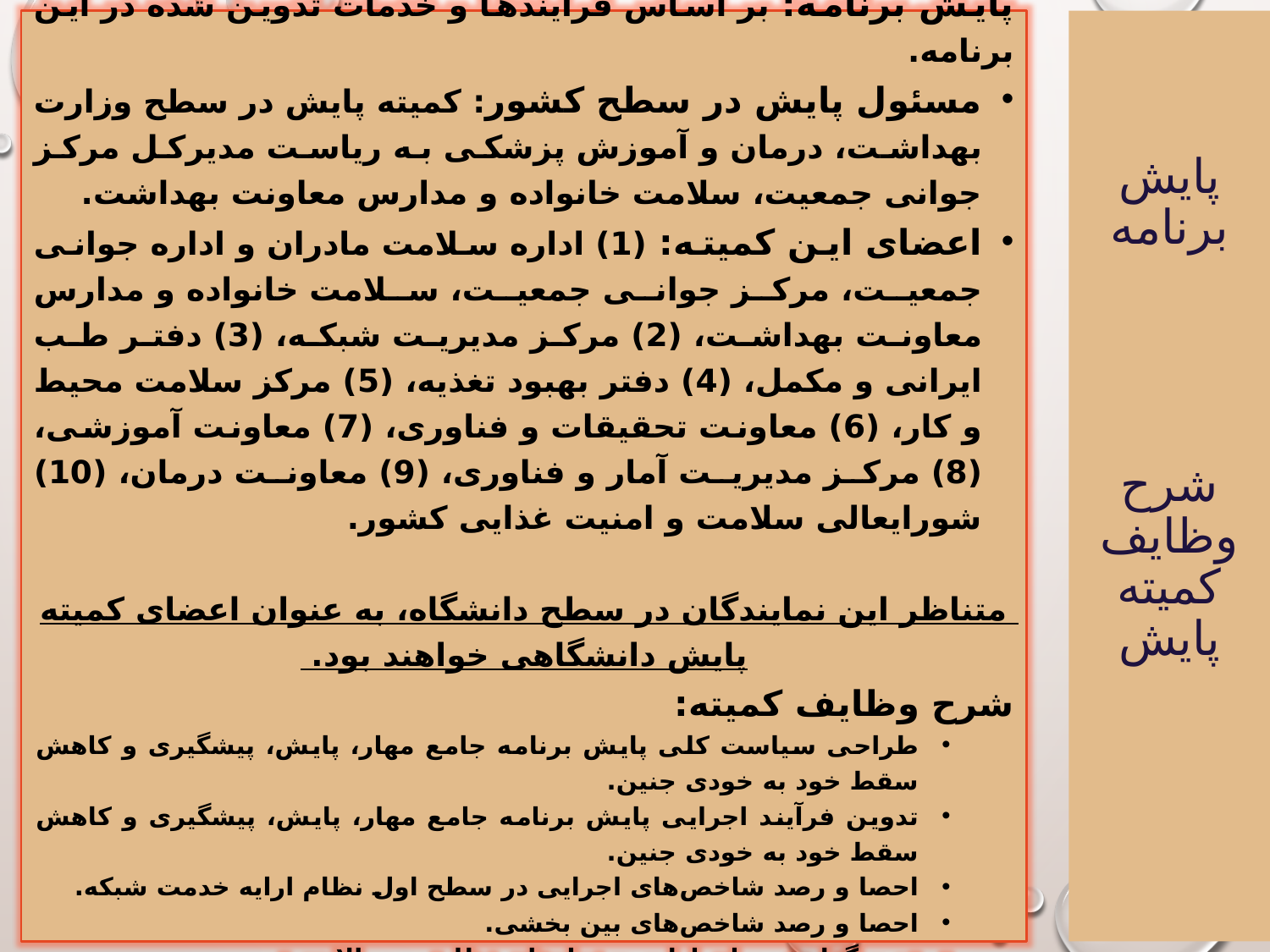

پایش برنامه: بر اساس فرآیندها و خدمات تدوین شده در این برنامه.
مسئول پایش در سطح کشور: کمیته پایش در سطح وزارت بهداشت، درمان و آموزش پزشکی به ریاست مدیرکل مرکز جوانی جمعیت، سلامت خانواده و مدارس معاونت بهداشت.
اعضای این کمیته: (1) اداره سلامت مادران و اداره جوانی جمعیت، مرکز جوانی جمعیت، سلامت خانواده و مدارس معاونت بهداشت، (2) مرکز مدیریت شبکه، (3) دفتر طب ایرانی و مکمل، (4) دفتر بهبود تغذیه، (5) مرکز سلامت محیط و کار، (6) معاونت تحقیقات و فناوری، (7) معاونت آموزشی، (8) مرکز مدیریت آمار و فناوری، (9) معاونت درمان، (10) شورایعالی سلامت و امنیت غذایی کشور.

متناظر این نمایندگان در سطح دانشگاه، به عنوان اعضای کمیته پایش دانشگاهی خواهند بود.
شرح وظایف کمیته:
طراحی سیاست کلی پایش برنامه جامع مهار، پایش، پیشگیری و کاهش سقط خود به خودی جنین.
تدوین فرآیند اجرایی پایش برنامه جامع مهار، پایش، پیشگیری و کاهش سقط خود به خودی جنین.
احصا و رصد شاخص‌های اجرایی در سطح اول نظام ارایه خدمت شبکه.
احصا و رصد شاخص‌های بین بخشی.
تهیه گزارش برای ارایه به نهادهای نظارتی و بالا دستی.

پایش برنامه
شرح وظایف کمیته پایش